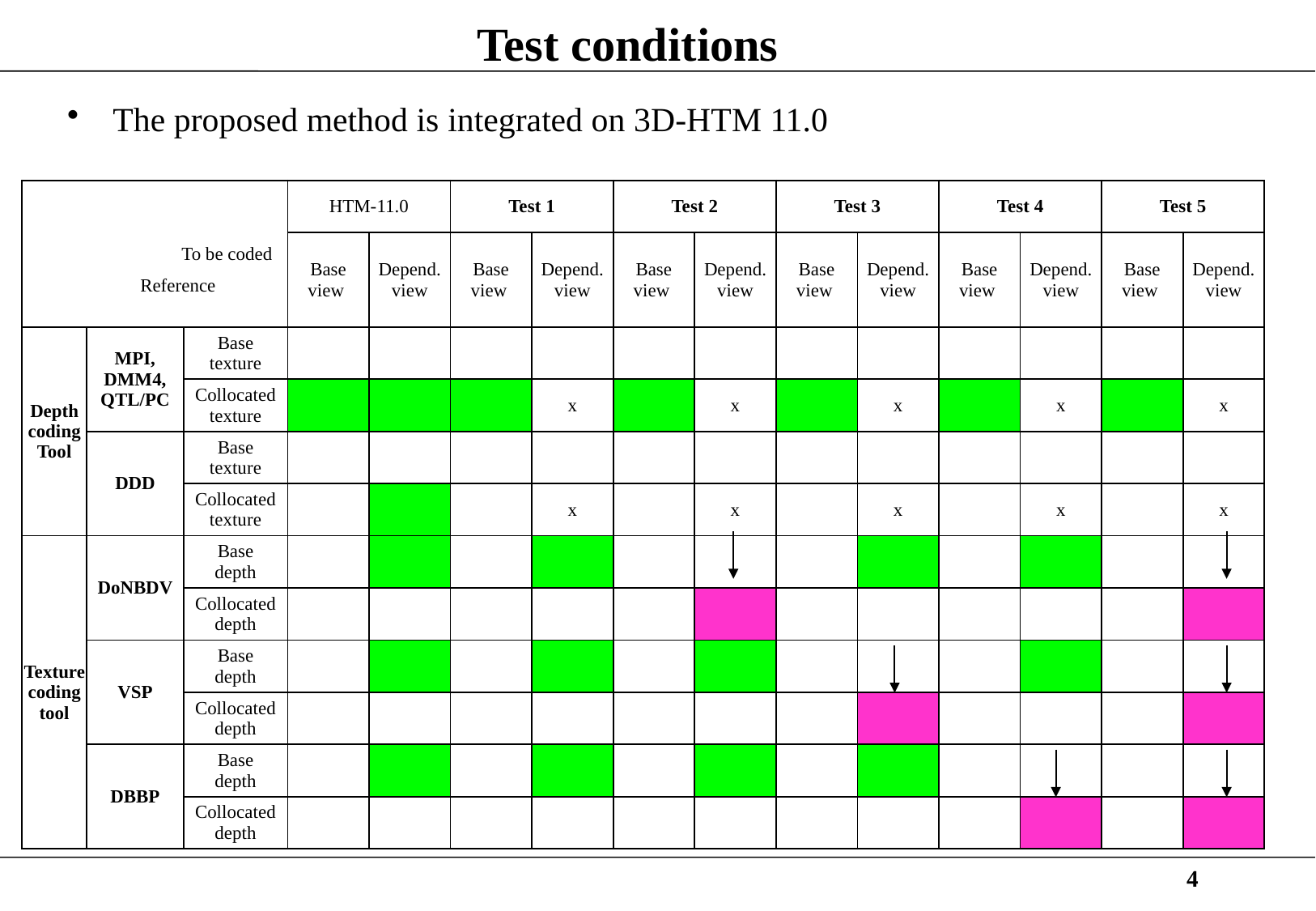

# Test conditions
The proposed method is integrated on 3D-HTM 11.0
| To be coded Reference |  |  | HTM-11.0 |  | Test 1 |  | Test 2 |  | Test 3 |  | Test 4 |  | Test 5 |  |
| --- | --- | --- | --- | --- | --- | --- | --- | --- | --- | --- | --- | --- | --- | --- |
|  |  |  | Base view | Depend. view | Base view | Depend. view | Base view | Depend. view | Base view | Depend. view | Base view | Depend. view | Base view | Depend. view |
| Depth coding Tool | MPI, DMM4, QTL/PC | Base texture |  |  |  |  |  |  |  |  |  |  |  |  |
|  |  | Collocated texture |  |  |  | x |  | x |  | x |  | x |  | x |
|  | DDD | Base texture |  |  |  |  |  |  |  |  |  |  |  |  |
|  |  | Collocated texture |  |  |  | x |  | x |  | x |  | x |  | x |
| Texture coding tool | DoNBDV | Base depth |  |  |  |  |  |  |  |  |  |  |  |  |
|  |  | Collocated depth |  |  |  |  |  |  |  |  |  |  |  |  |
|  | VSP | Base depth |  |  |  |  |  |  |  |  |  |  |  |  |
|  |  | Collocated depth |  |  |  |  |  |  |  |  |  |  |  |  |
|  | DBBP | Base depth |  |  |  |  |  |  |  |  |  |  |  |  |
|  |  | Collocated depth |  |  |  |  |  |  |  |  |  |  |  |  |
4